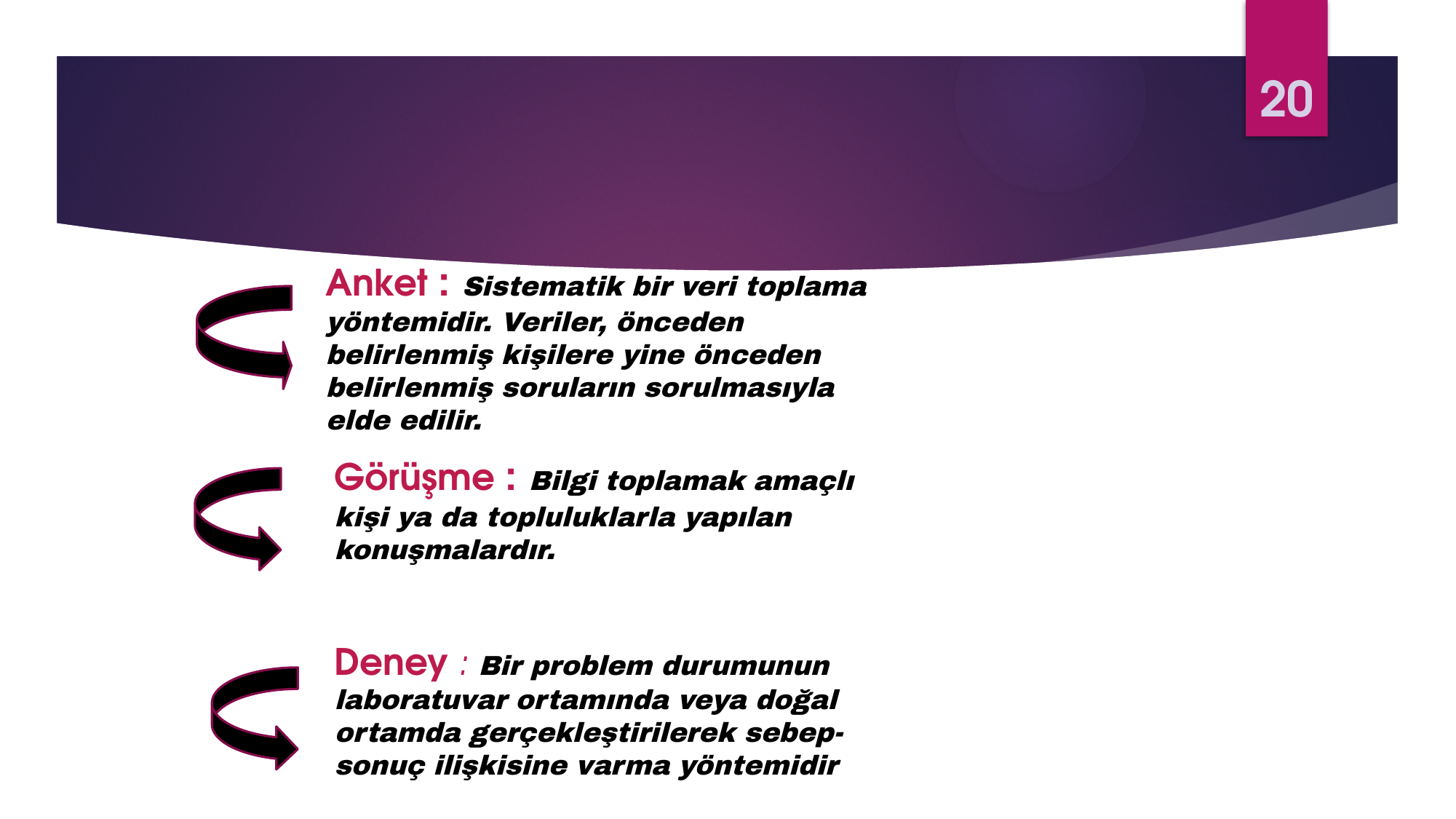

20
Anket : Sistematik bir veri toplama yöntemidir. Veriler, önceden belirlenmiş kişilere yine önceden belirlenmiş soruların sorulmasıyla elde edilir.

Görüşme : Bilgi toplamak amaçlı kişi ya da topluluklarla yapılan konuşmalardır.

Deney : Bir problem durumunun laboratuvar ortamında veya doğal ortamda gerçekleştirilerek sebep-sonuç ilişkisine varma yöntemidir